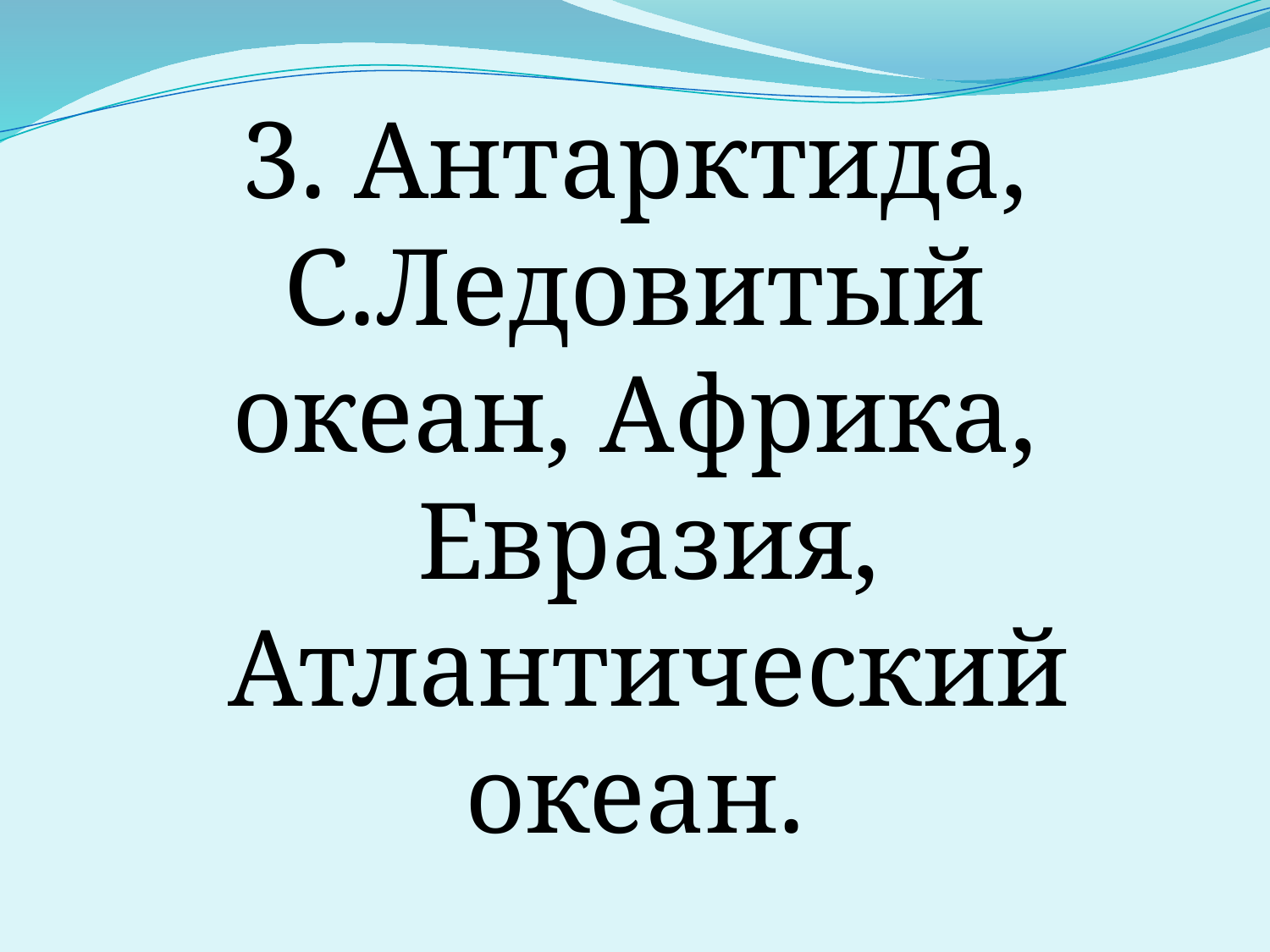

3. Антарктида, С.Ледовитый океан, Африка,
 Евразия,
 Атлантический океан.